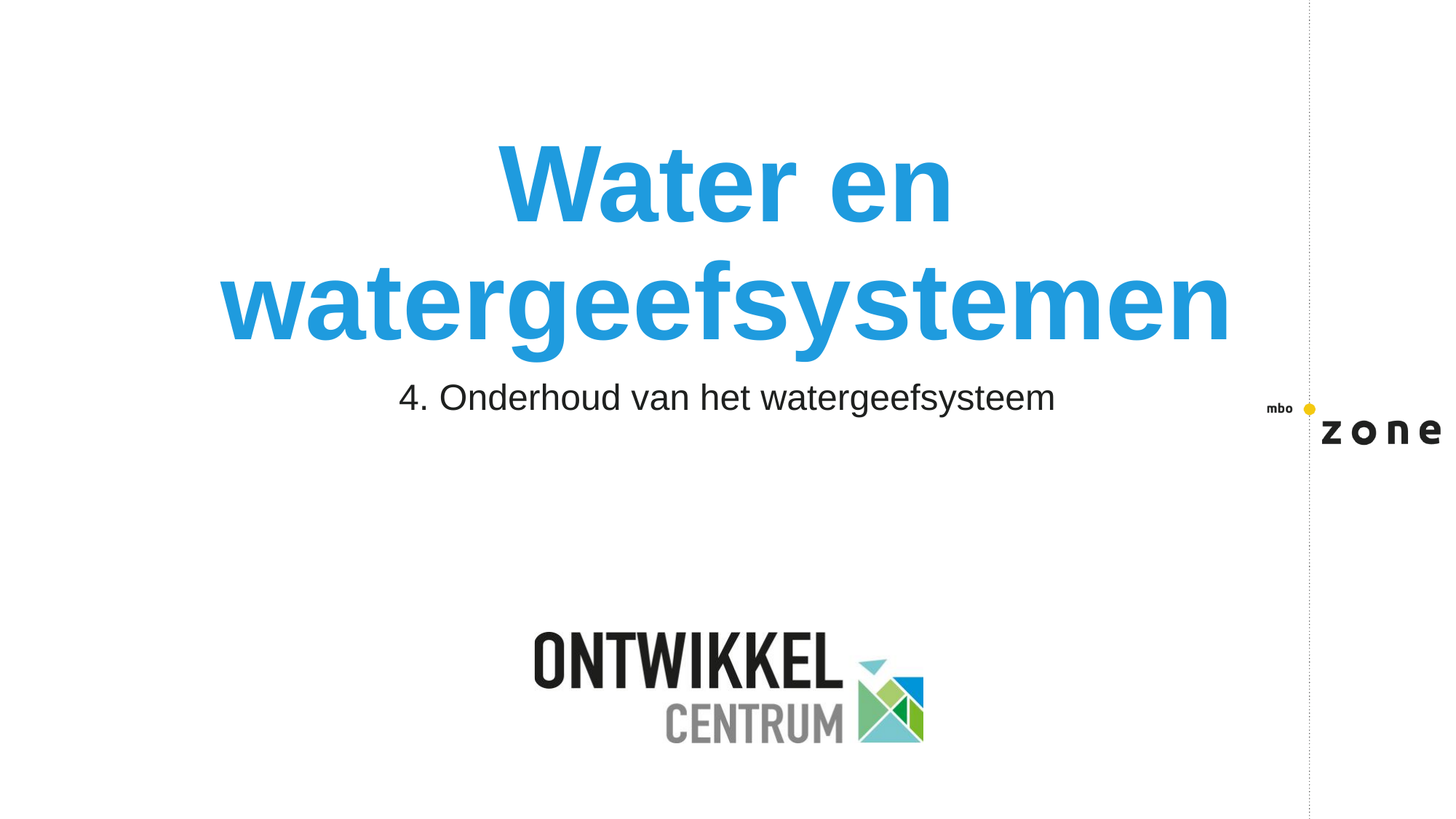

# Water en watergeefsystemen
4. Onderhoud van het watergeefsysteem